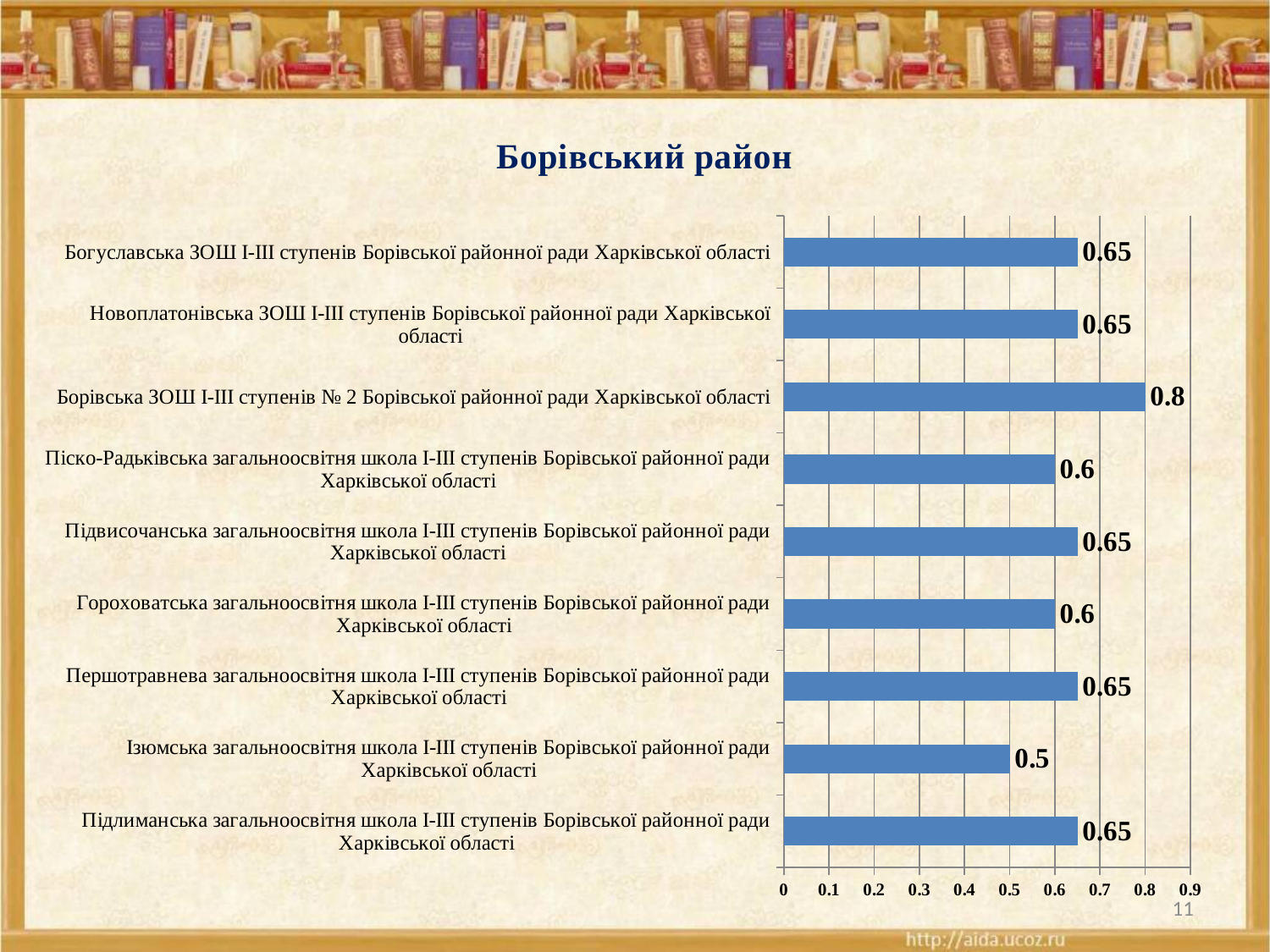

### Chart: Борівський район

| Category | Борівський район |
|---|---|
| Підлиманська загальноосвітня школа І-ІІІ ступенів Борівської районної ради Харківської області | 0.65 |
| Ізюмська загальноосвітня школа І-ІІІ ступенів Борівської районної ради Харківської області | 0.5 |
| Першотравнева загальноосвітня школа І-ІІІ ступенів Борівської районної ради Харківської області | 0.65 |
| Гороховатська загальноосвітня школа І-ІІІ ступенів Борівської районної ради Харківської області | 0.6 |
| Підвисочанська загальноосвітня школа І-ІІІ ступенів Борівської районної ради Харківської області | 0.65 |
| Піско-Радьківська загальноосвітня школа І-ІІІ ступенів Борівської районної ради Харківської області | 0.6 |
| Борівська ЗОШ І-ІІІ ступенів № 2 Борівської районної ради Харківської області | 0.8 |
| Новоплатонівська ЗОШ І-ІІІ ступенів Борівської районної ради Харківської області | 0.65 |
| Богуславська ЗОШ І-ІІІ ступенів Борівської районної ради Харківської області | 0.65 |
11